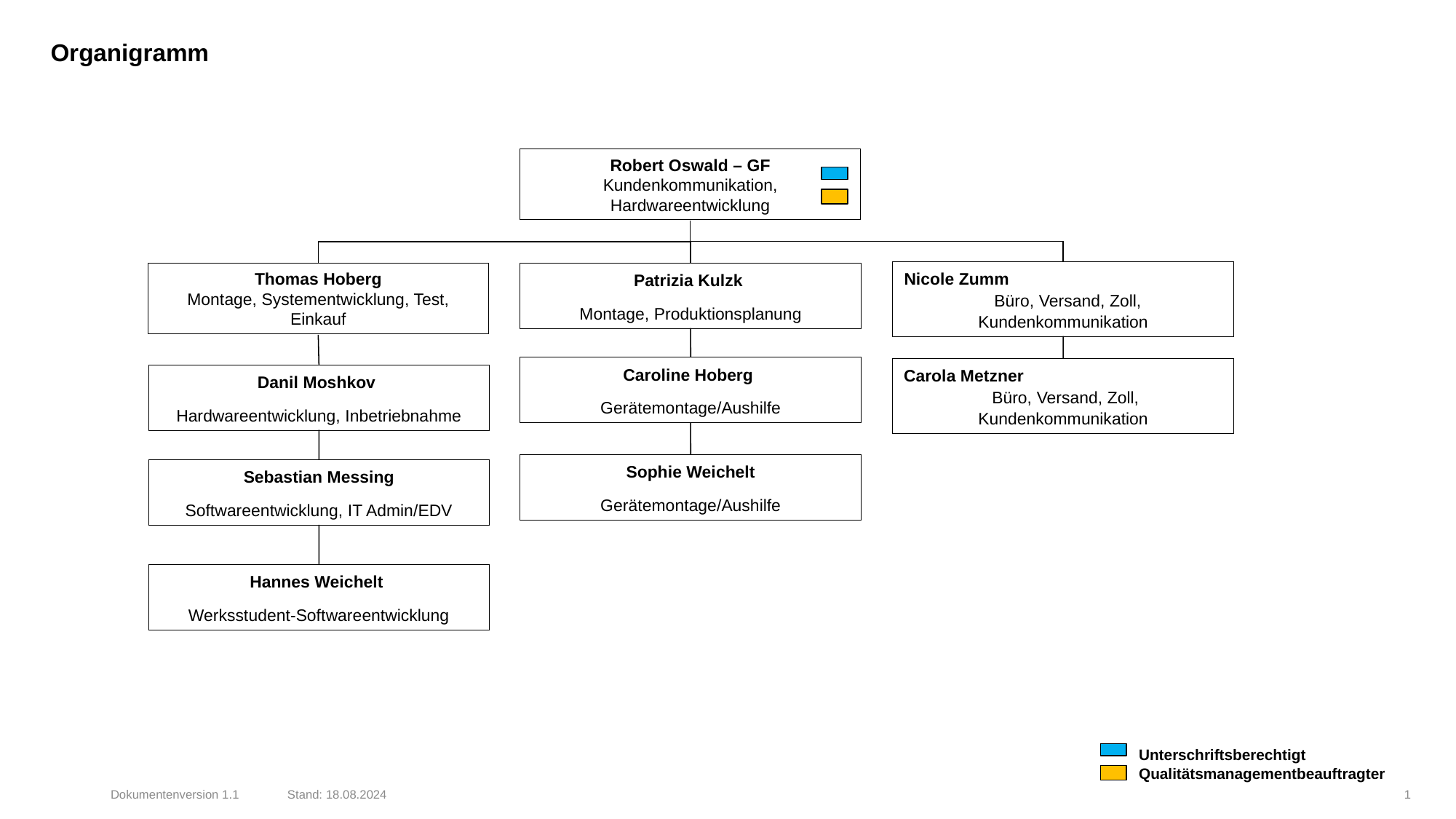

Organigramm

Robert Oswald – GF
Kundenkommunikation, Hardwareentwicklung

Nicole Zumm                                                Büro, Versand, Zoll, Kundenkommunikation
Thomas Hoberg
Montage, Systementwicklung, Test, Einkauf
Patrizia Kulzk
Montage, Produktionsplanung

Caroline Hoberg
Gerätemontage/Aushilfe
Carola Metzner                                            Büro, Versand, Zoll, Kundenkommunikation
Danil Moshkov
Hardwareentwicklung, Inbetriebnahme

Sophie Weichelt
Gerätemontage/Aushilfe
Sebastian Messing
Softwareentwicklung, IT Admin/EDV

Hannes Weichelt
Werksstudent-Softwareentwicklung
Unterschriftsberechtigt
Qualitätsmanagementbeauftragter

Dokumentenversion 1.1              Stand: 18.08.2024
1